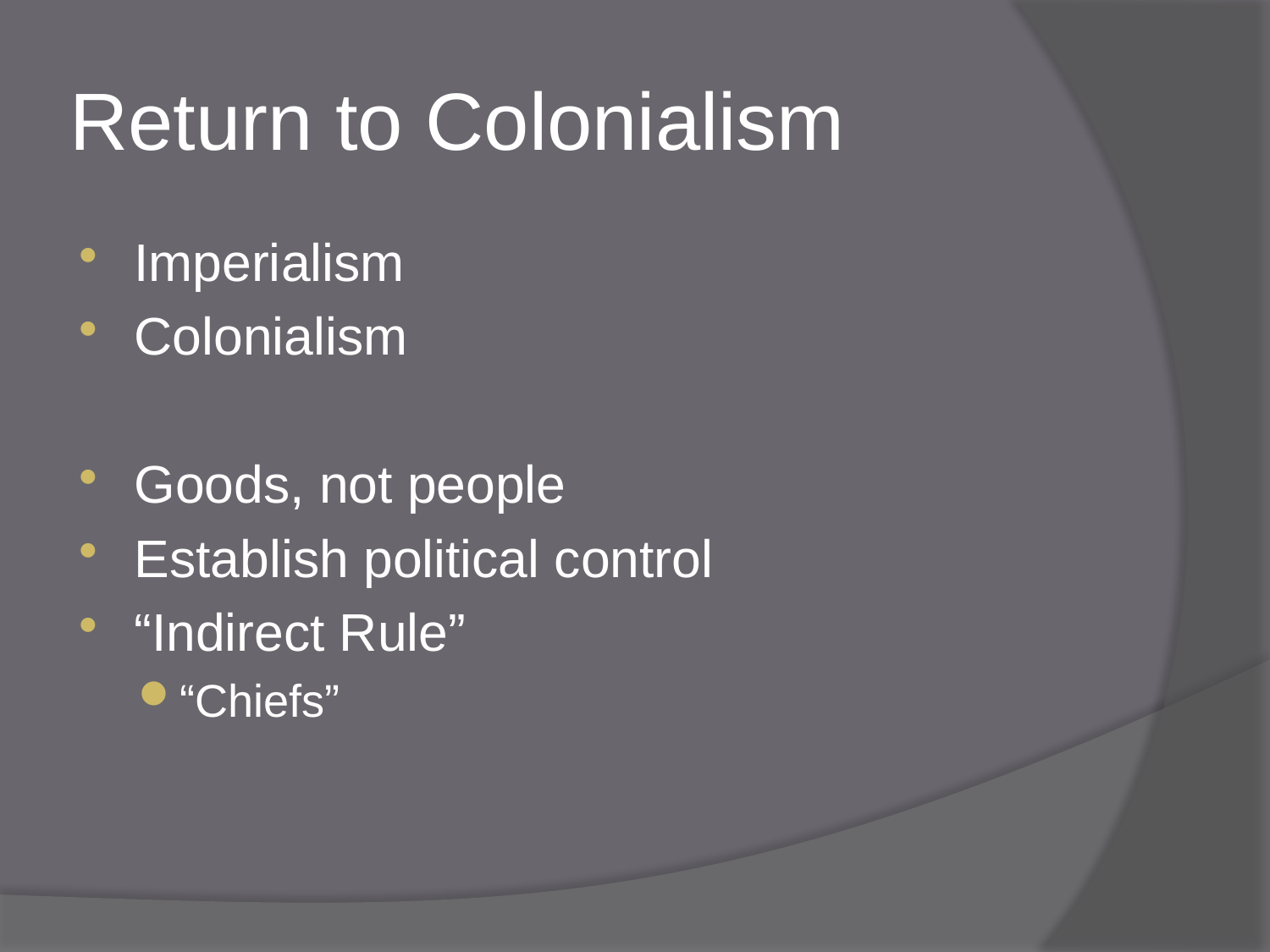

# Return to Colonialism
Imperialism
Colonialism

Goods, not people
Establish political control
“Indirect Rule”
“Chiefs”